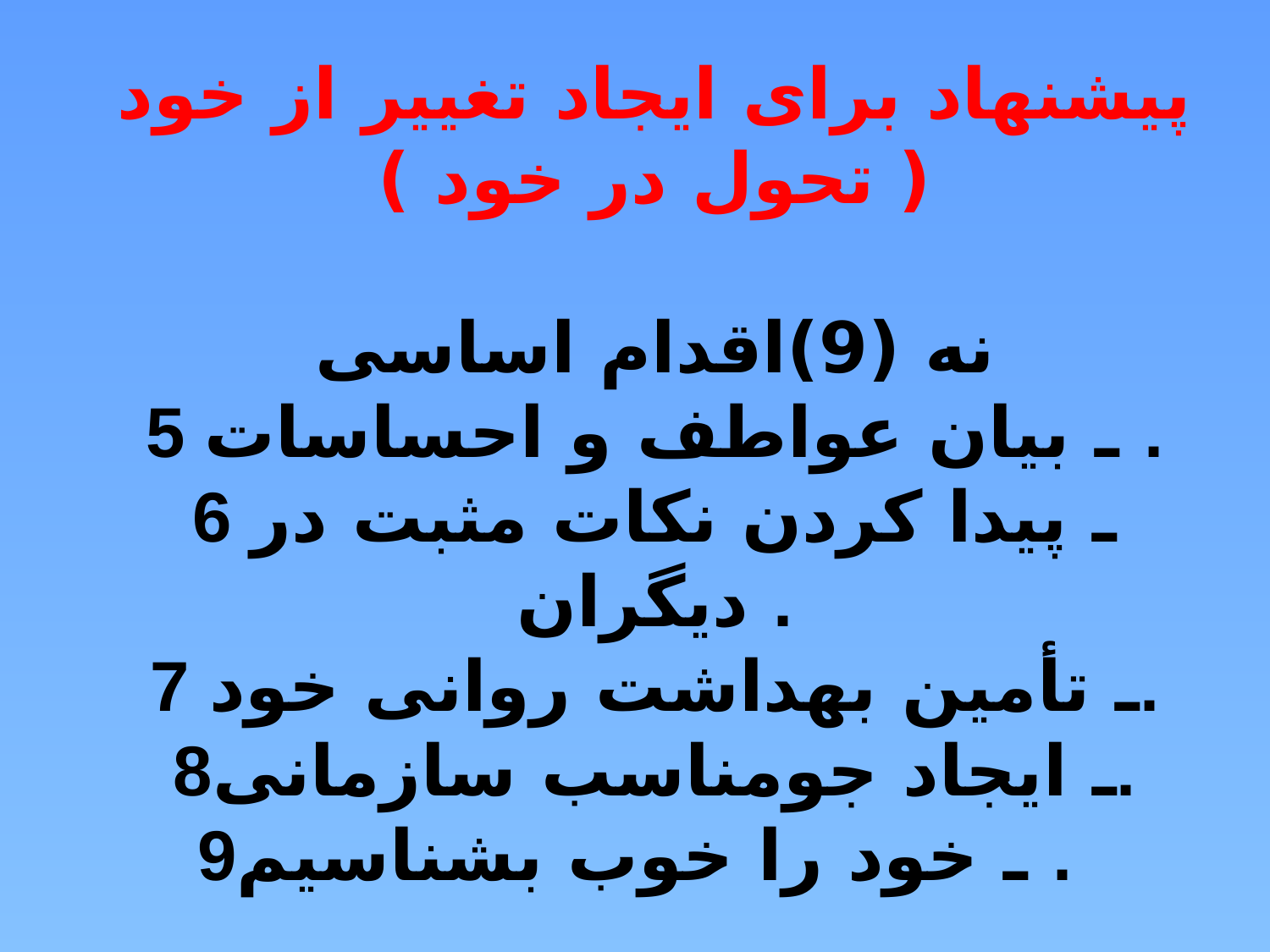

پیشنهاد برای ایجاد تغییر از خود ( تحول در خود )

نه (9)اقدام اساسی
5 ـ بیان عواطف و احساسات .
6 ـ پیدا کردن نکات مثبت در دیگران .
7 ـ تأمین بهداشت روانی خود.
8ـ ایجاد جومناسب سازمانی.
9ـ خود را خوب بشناسیم .